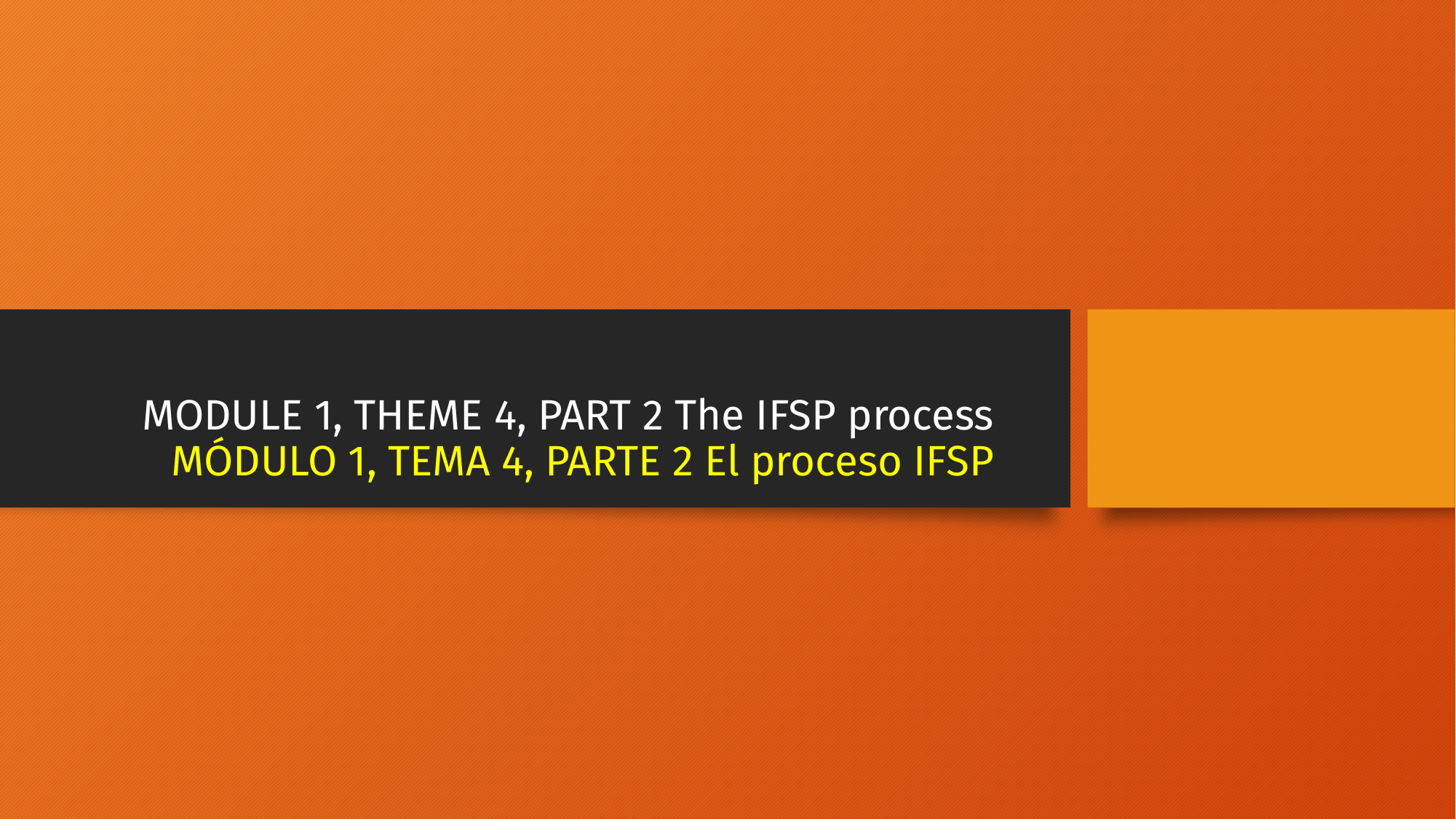

# MODULE 1, THEME 4, PART 2 The IFSP process MÓDULO 1, TEMA 4, PARTE 2 El proceso IFSP